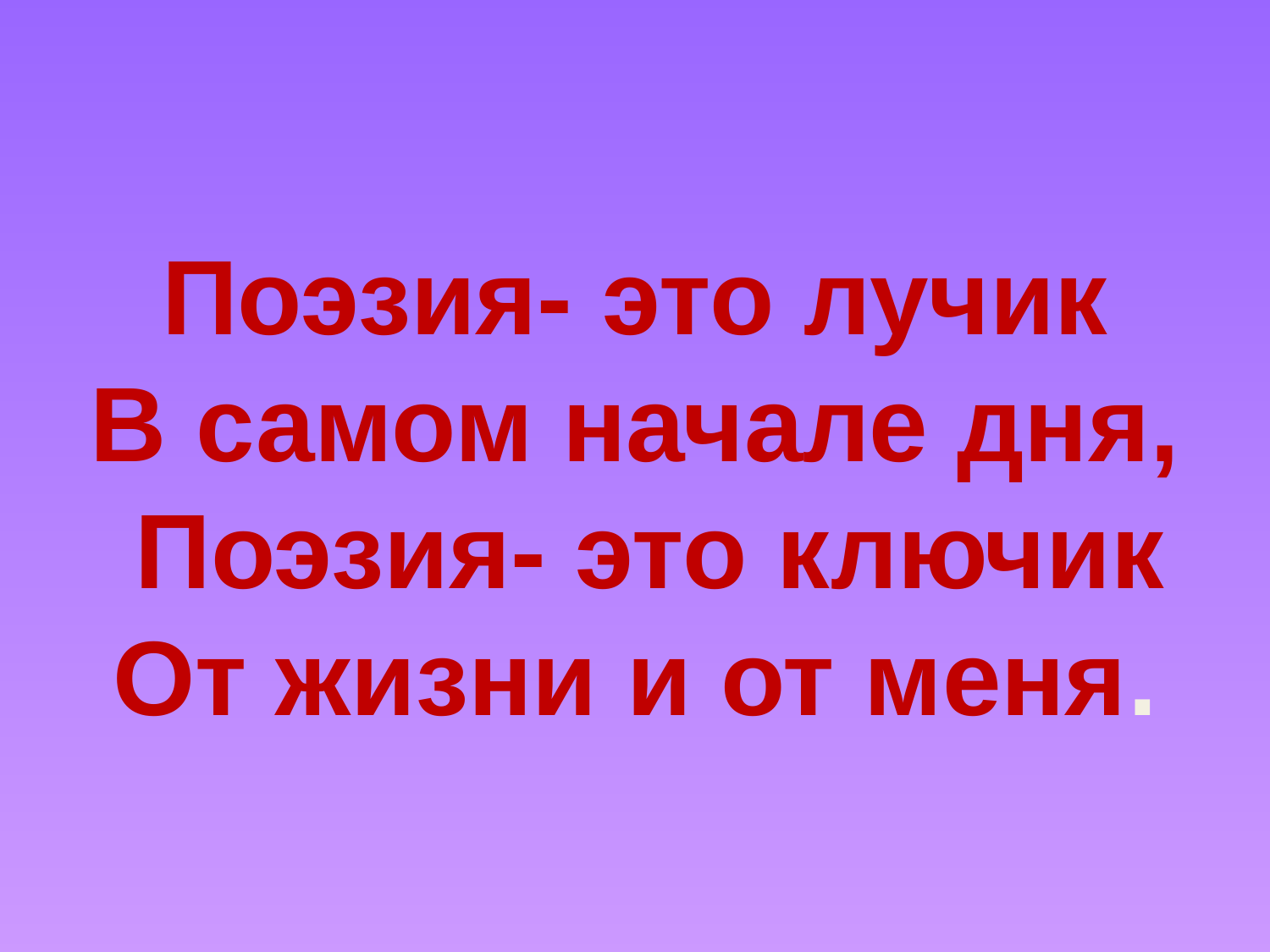

Поэзия- это лучик
В самом начале дня,
 Поэзия- это ключик
От жизни и от меня.